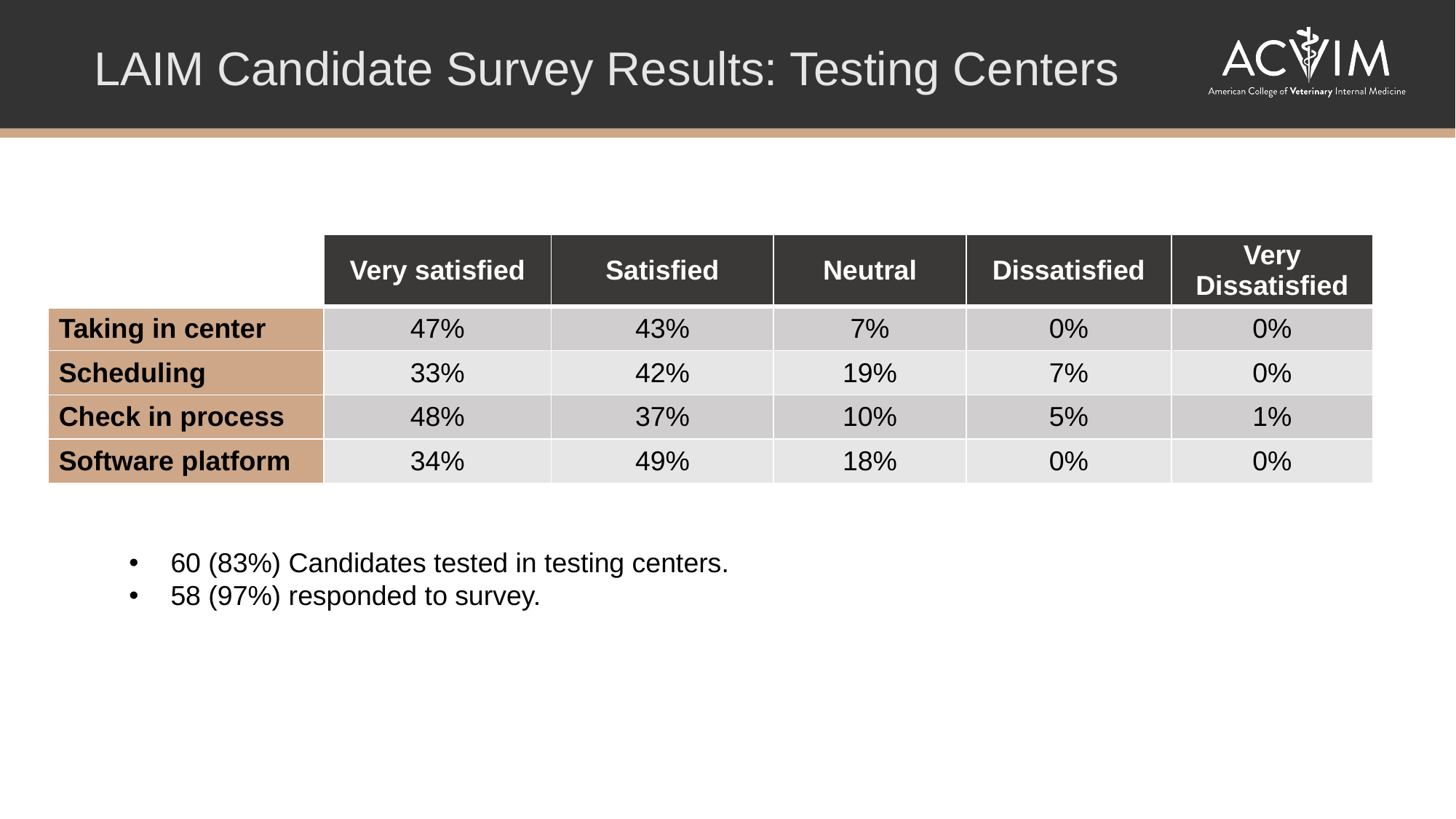

LAIM Candidate Survey Results: Testing Centers
|  | Very satisfied | Satisfied | Neutral | Dissatisfied | Very Dissatisfied |
| --- | --- | --- | --- | --- | --- |
| Taking in center | 47% | 43% | 7% | 0% | 0% |
| Scheduling | 33% | 42% | 19% | 7% | 0% |
| Check in process | 48% | 37% | 10% | 5% | 1% |
| Software platform | 34% | 49% | 18% | 0% | 0% |
 60 (83%) Candidates tested in testing centers.
 58 (97%) responded to survey.